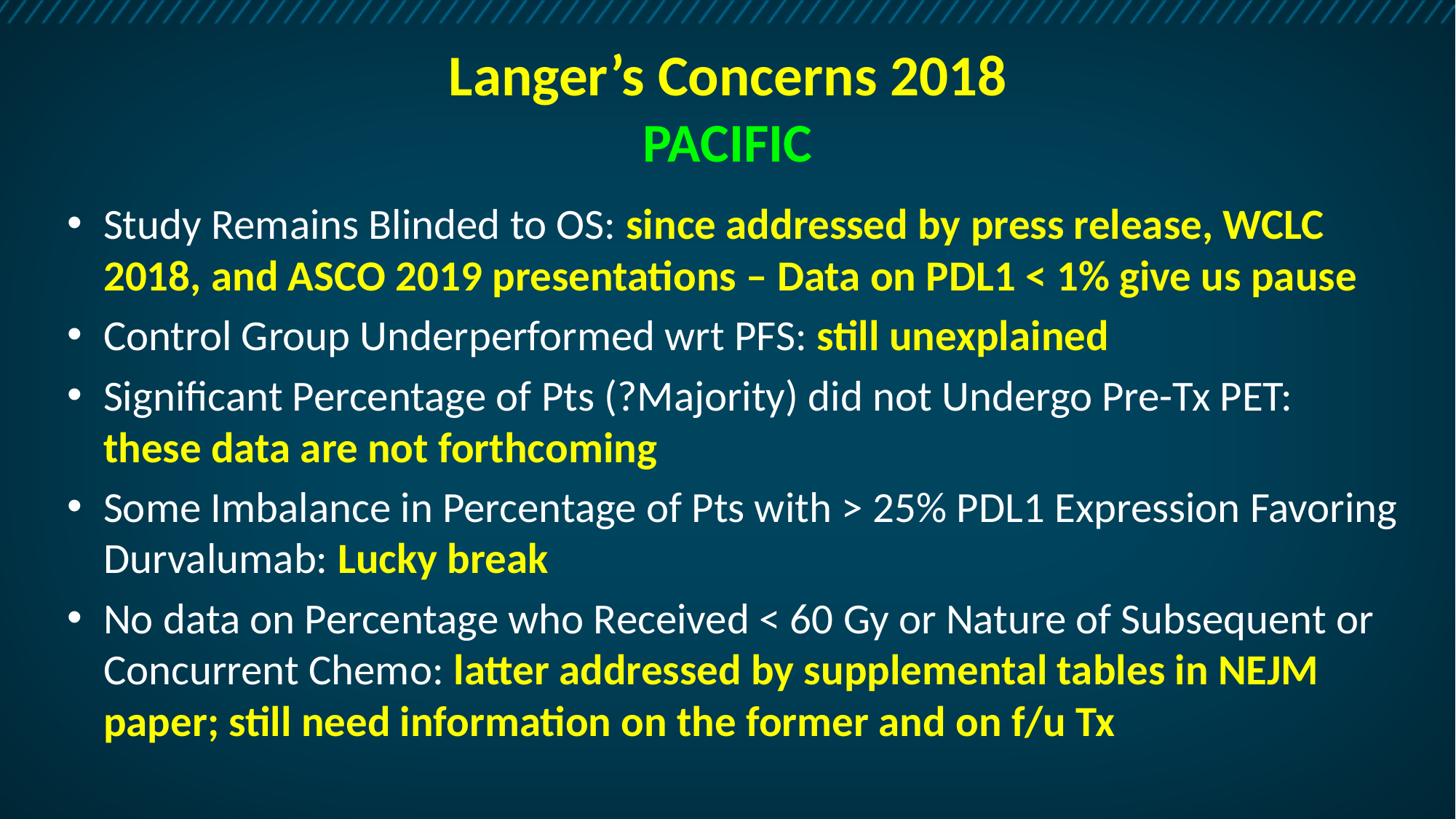

# Langer’s Concerns 2018 PACIFIC
Study Remains Blinded to OS: since addressed by press release, WCLC 2018, and ASCO 2019 presentations – Data on PDL1 < 1% give us pause
Control Group Underperformed wrt PFS: still unexplained
Significant Percentage of Pts (?Majority) did not Undergo Pre-Tx PET:  these data are not forthcoming
Some Imbalance in Percentage of Pts with > 25% PDL1 Expression Favoring Durvalumab: Lucky break
No data on Percentage who Received < 60 Gy or Nature of Subsequent or Concurrent Chemo: latter addressed by supplemental tables in NEJM paper; still need information on the former and on f/u Tx